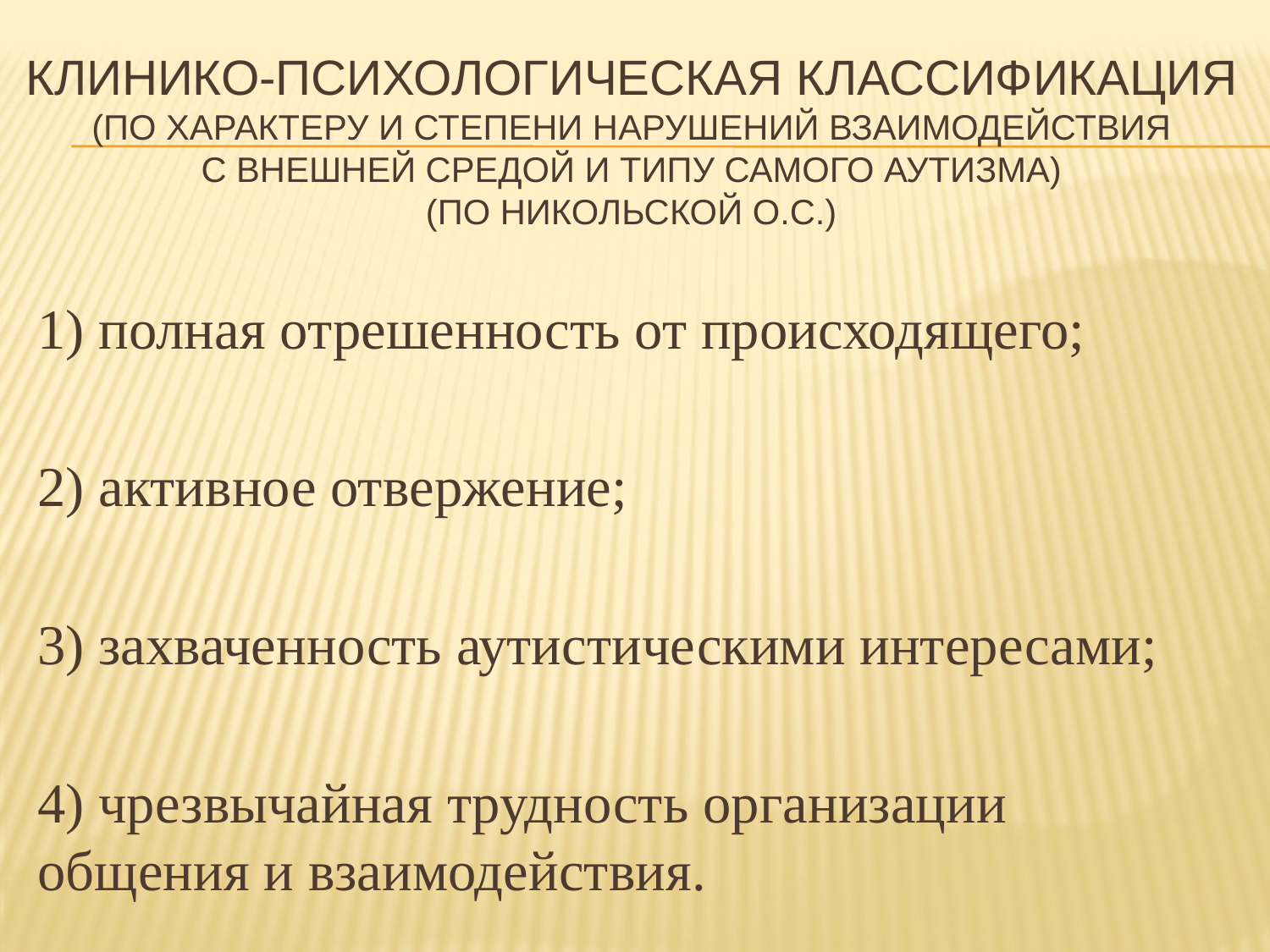

# Клинико-психологическая классификация (по характеру и степени нарушений взаимодействия с внешней средой и типу самого аутизма) (по Никольской О.С.)
1) полная отрешенность от происходящего;

2) активное отвержение;

3) захваченность аутистическими интересами;

4) чрезвычайная трудность организации общения и взаимодействия.